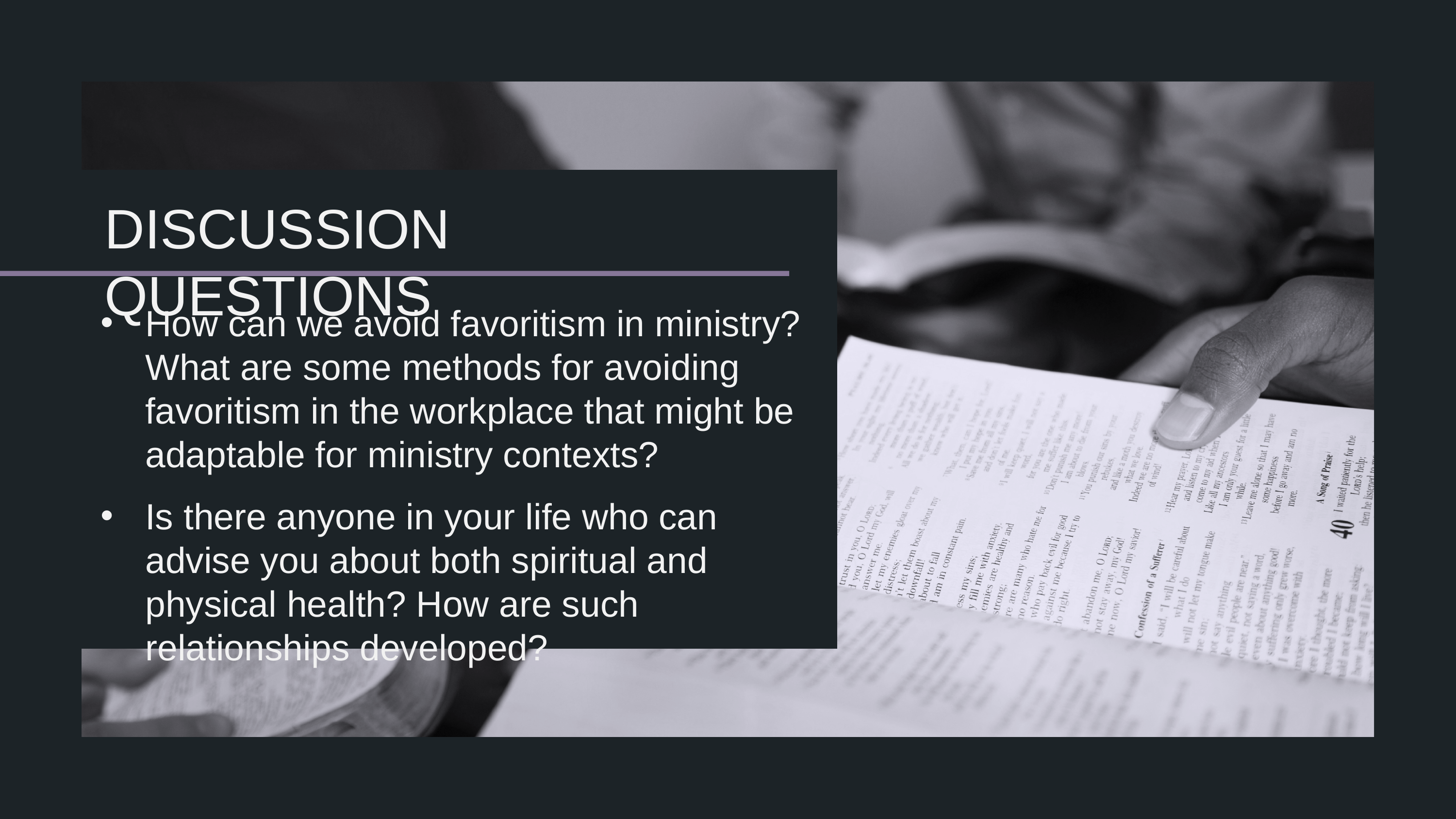

How can we avoid favoritism in ministry? What are some methods for avoiding favoritism in the workplace that might be adaptable for ministry contexts?
Is there anyone in your life who can advise you about both spiritual and physical health? How are such relationships developed?